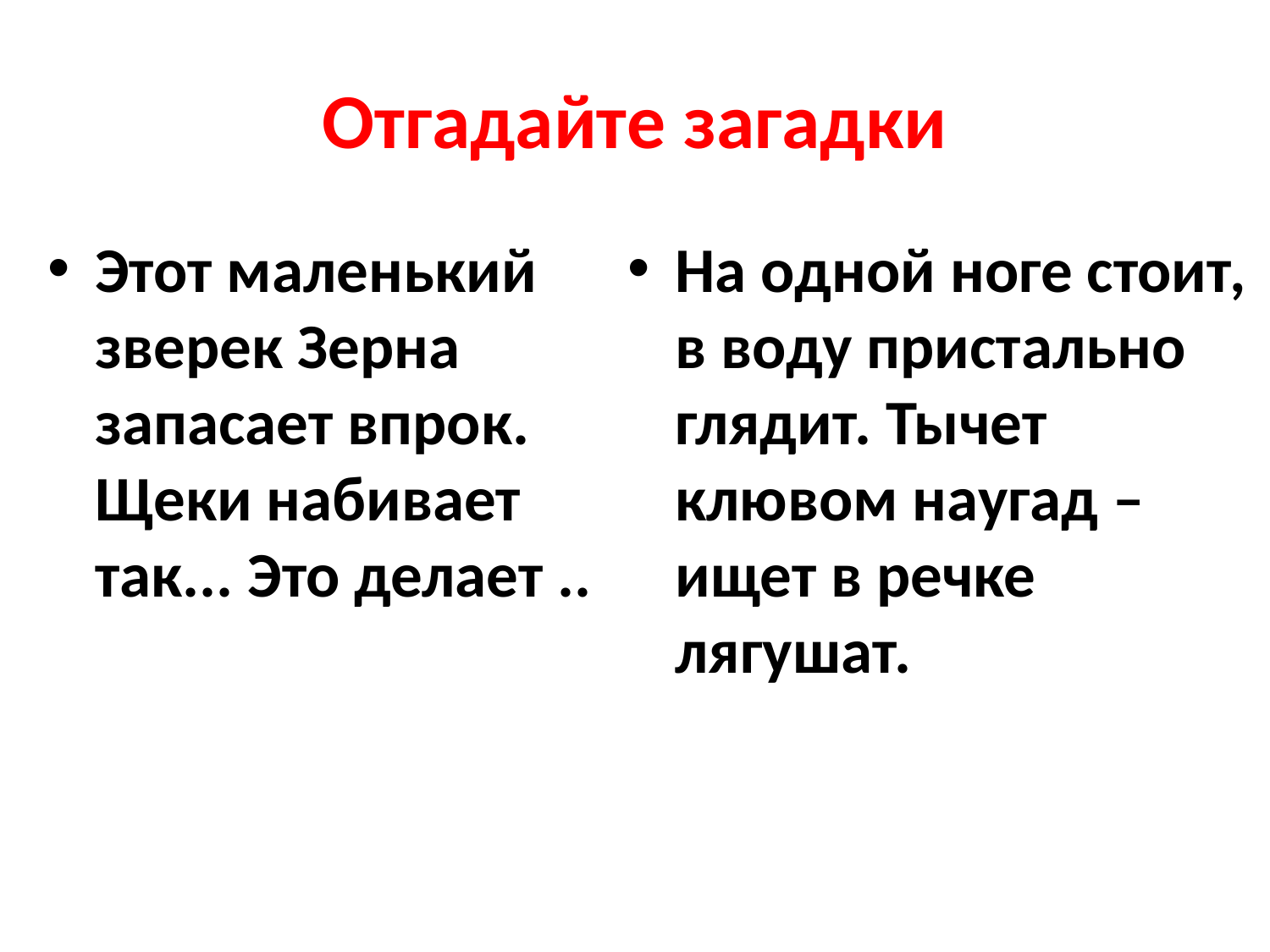

# Отгадайте загадки
Этот маленький зверек Зерна запасает впрок. Щеки набивает так... Это делает ..
На одной ноге стоит, в воду пристально глядит. Тычет клювом наугад – ищет в речке лягушат.